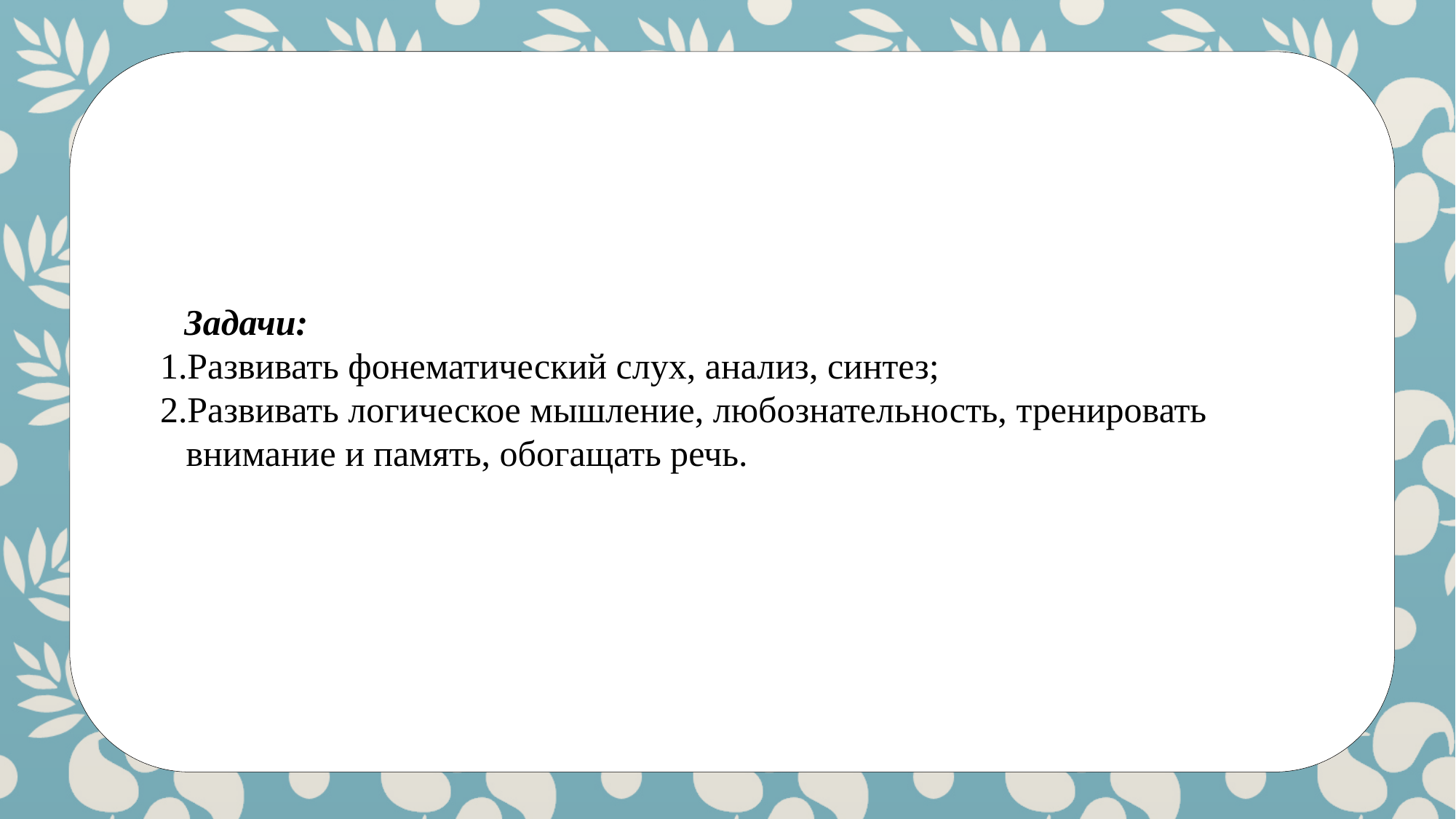

Задачи:
Развивать фонематический слух, анализ, синтез;
Развивать логическое мышление, любознательность, тренировать внимание и память, обогащать речь.

#